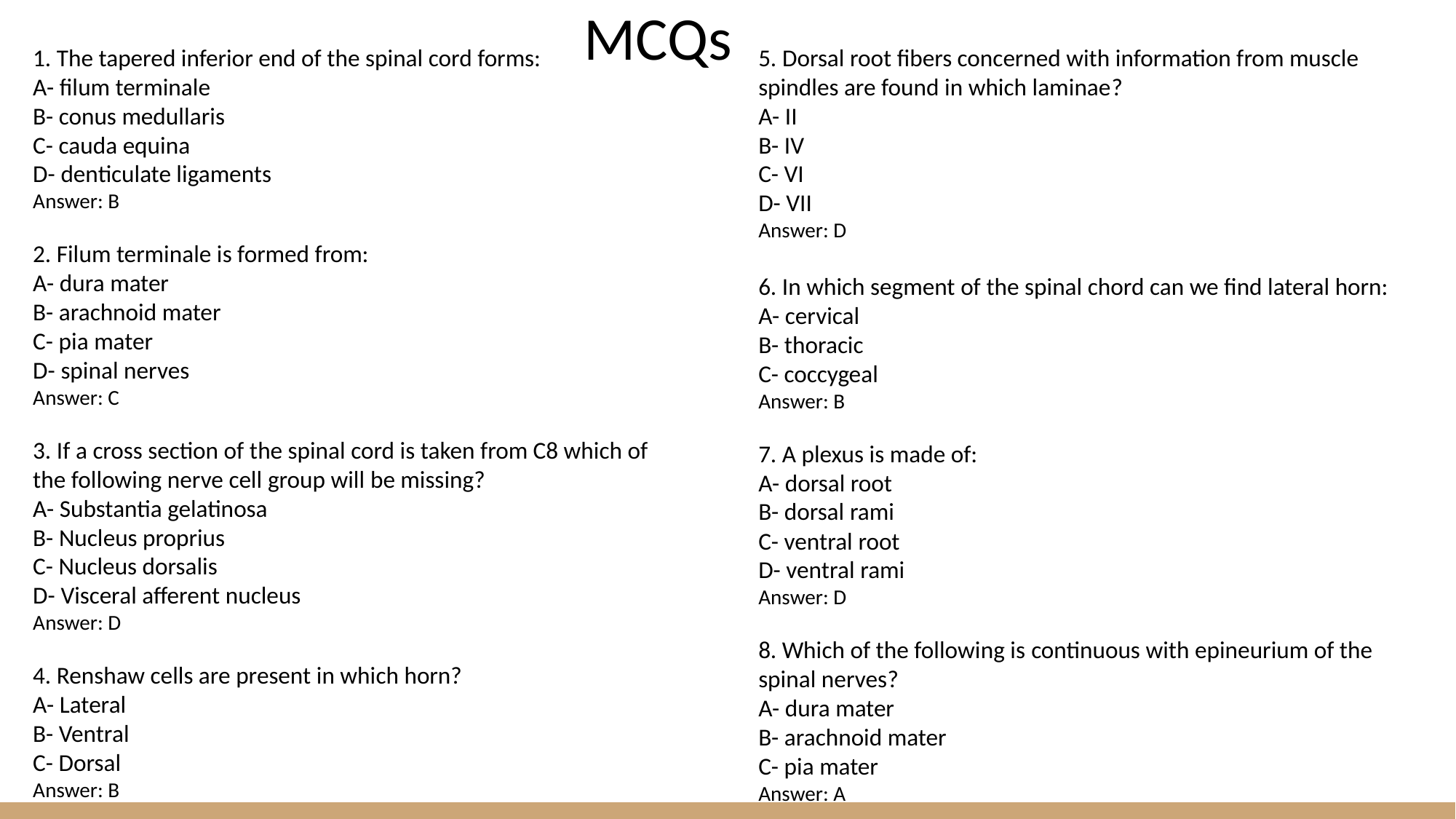

MCQs
1. The tapered inferior end of the spinal cord forms:
A- filum terminale
B- conus medullaris
C- cauda equina
D- denticulate ligaments
Answer: B

2. Filum terminale is formed from:
A- dura mater
B- arachnoid mater
C- pia mater
D- spinal nerves
Answer: C

3. If a cross section of the spinal cord is taken from C8 which of the following nerve cell group will be missing?
A- Substantia gelatinosa
B- Nucleus proprius
C- Nucleus dorsalis
D- Visceral afferent nucleus
Answer: D

4. Renshaw cells are present in which horn?
A- Lateral
B- Ventral
C- Dorsal
Answer: B
5. Dorsal root fibers concerned with information from muscle spindles are found in which laminae?
A- II
B- IV
C- VI
D- VII
Answer: D

6. In which segment of the spinal chord can we find lateral horn:
A- cervical
B- thoracic
C- coccygeal
Answer: B

7. A plexus is made of:
A- dorsal root
B- dorsal rami
C- ventral root
D- ventral rami
Answer: D

8. Which of the following is continuous with epineurium of the spinal nerves?
A- dura mater
B- arachnoid mater
C- pia mater
Answer: A